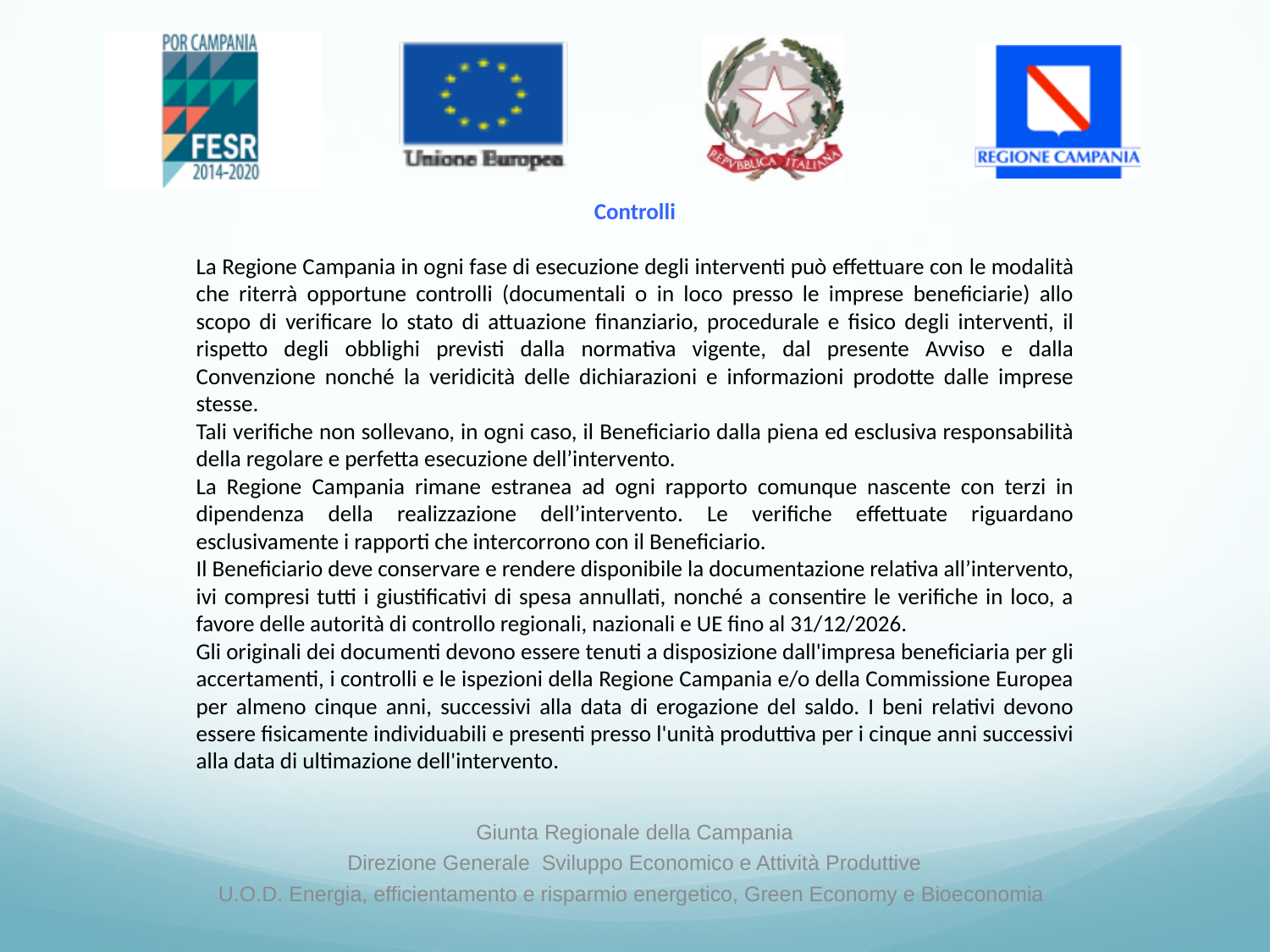

Controlli

La Regione Campania in ogni fase di esecuzione degli interventi può effettuare con le modalità che riterrà opportune controlli (documentali o in loco presso le imprese beneficiarie) allo scopo di verificare lo stato di attuazione finanziario, procedurale e fisico degli interventi, il rispetto degli obblighi previsti dalla normativa vigente, dal presente Avviso e dalla Convenzione nonché la veridicità delle dichiarazioni e informazioni prodotte dalle imprese stesse.
Tali verifiche non sollevano, in ogni caso, il Beneficiario dalla piena ed esclusiva responsabilità della regolare e perfetta esecuzione dell’intervento.
La Regione Campania rimane estranea ad ogni rapporto comunque nascente con terzi in dipendenza della realizzazione dell’intervento. Le verifiche effettuate riguardano esclusivamente i rapporti che intercorrono con il Beneficiario.
Il Beneficiario deve conservare e rendere disponibile la documentazione relativa all’intervento, ivi compresi tutti i giustificativi di spesa annullati, nonché a consentire le verifiche in loco, a favore delle autorità di controllo regionali, nazionali e UE fino al 31/12/2026.
Gli originali dei documenti devono essere tenuti a disposizione dall'impresa beneficiaria per gli accertamenti, i controlli e le ispezioni della Regione Campania e/o della Commissione Europea per almeno cinque anni, successivi alla data di erogazione del saldo. I beni relativi devono essere fisicamente individuabili e presenti presso l'unità produttiva per i cinque anni successivi alla data di ultimazione dell'intervento.

Giunta Regionale della Campania
Direzione Generale  Sviluppo Economico e Attività Produttive
U.O.D. Energia, efficientamento e risparmio energetico, Green Economy e Bioeconomia